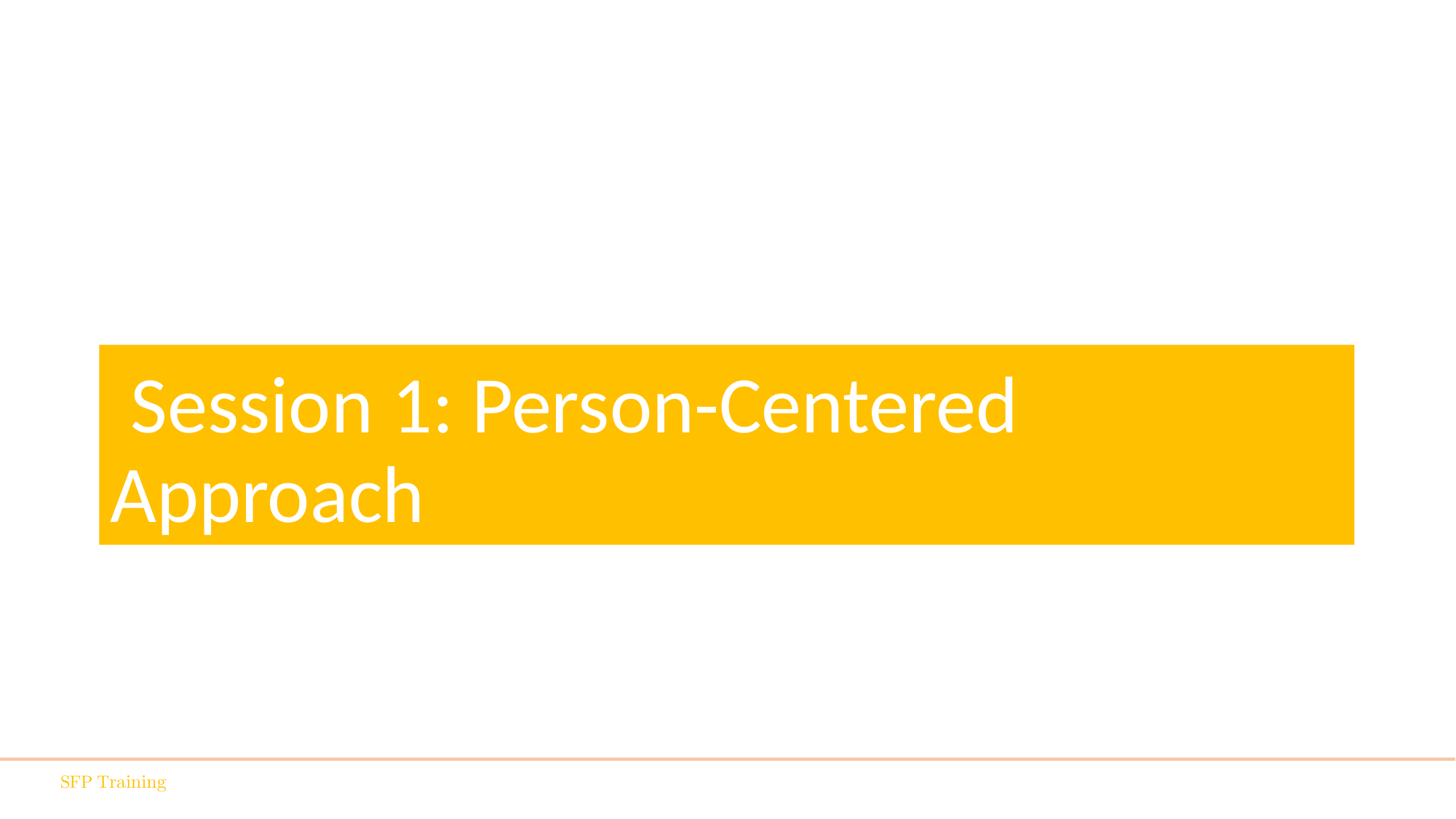

# Session 1: Person-Centered Approach

SFP Training